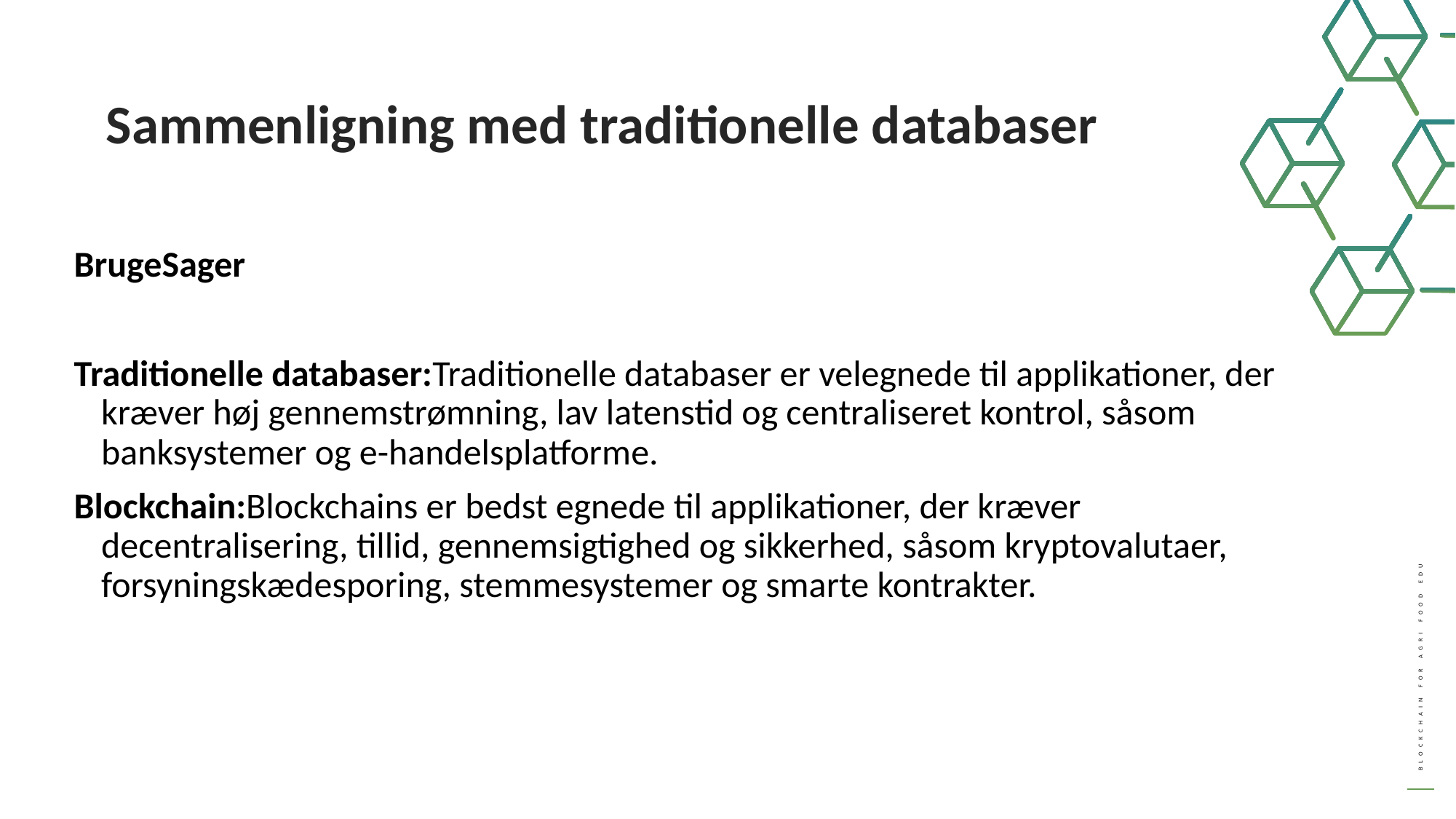

Sammenligning med traditionelle databaser
BrugeSager

Traditionelle databaser:Traditionelle databaser er velegnede til applikationer, der kræver høj gennemstrømning, lav latenstid og centraliseret kontrol, såsom banksystemer og e-handelsplatforme.
Blockchain:Blockchains er bedst egnede til applikationer, der kræver decentralisering, tillid, gennemsigtighed og sikkerhed, såsom kryptovalutaer, forsyningskædesporing, stemmesystemer og smarte kontrakter.